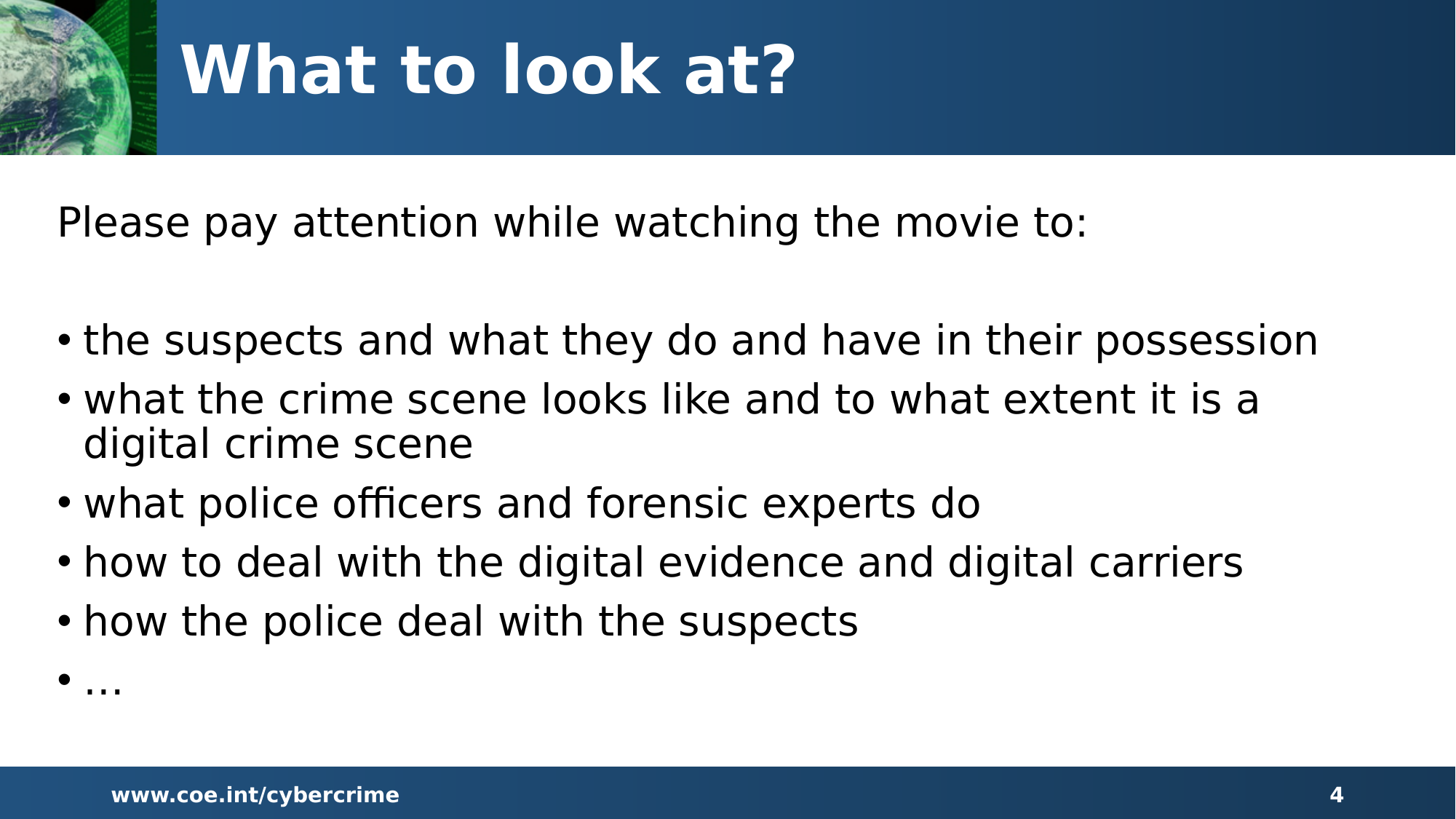

# What to look at?
Please pay attention while watching the movie to:

the suspects and what they do and have in their possession
what the crime scene looks like and to what extent it is a digital crime scene
what police officers and forensic experts do
how to deal with the digital evidence and digital carriers
how the police deal with the suspects
…
www.coe.int/cybercrime
4